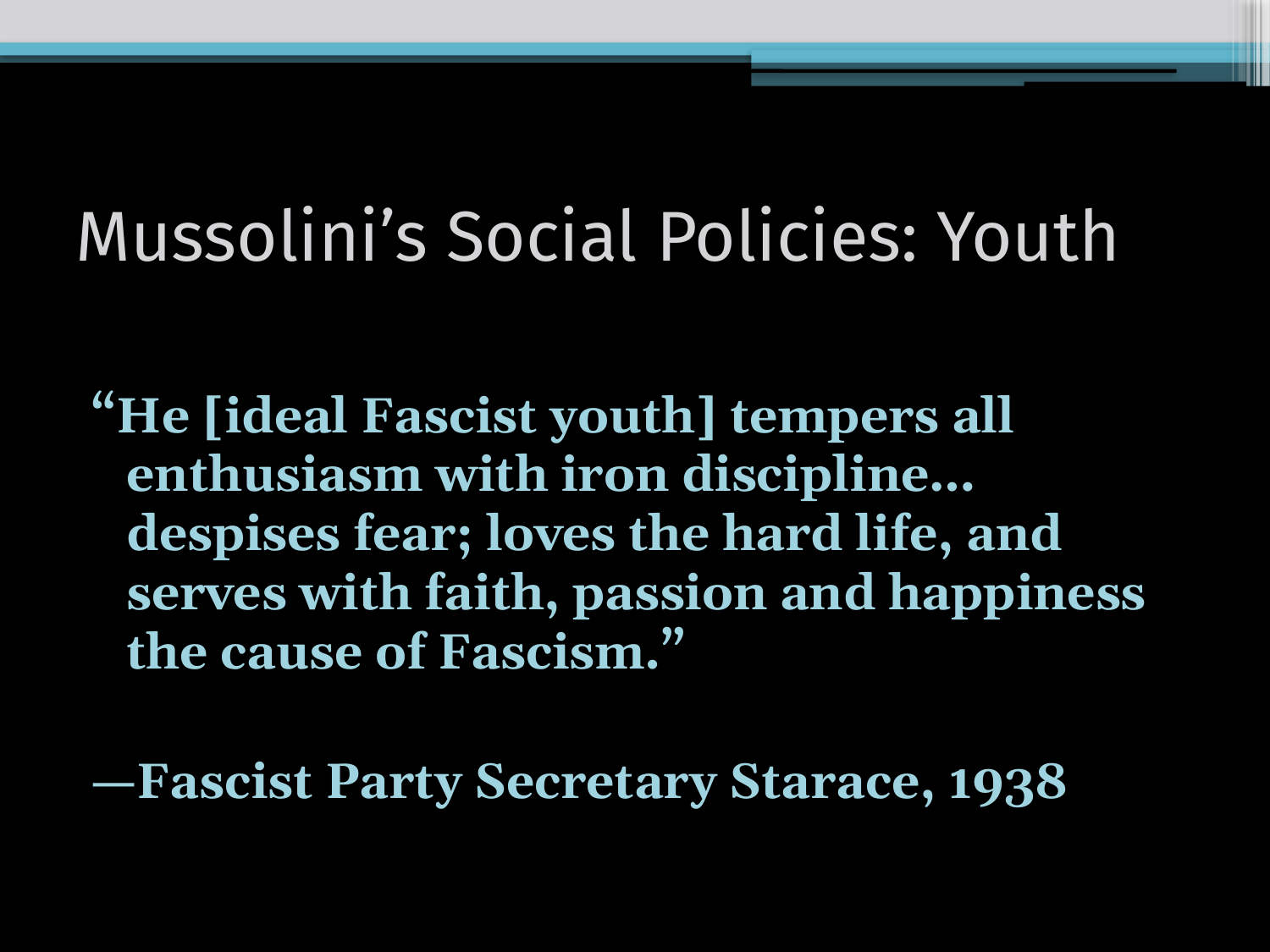

# Mussolini’s Social Policies: Youth

“He [ideal Fascist youth] tempers all enthusiasm with iron discipline… despises fear; loves the hard life, and serves with faith, passion and happiness the cause of Fascism.”

—Fascist Party Secretary Starace, 1938